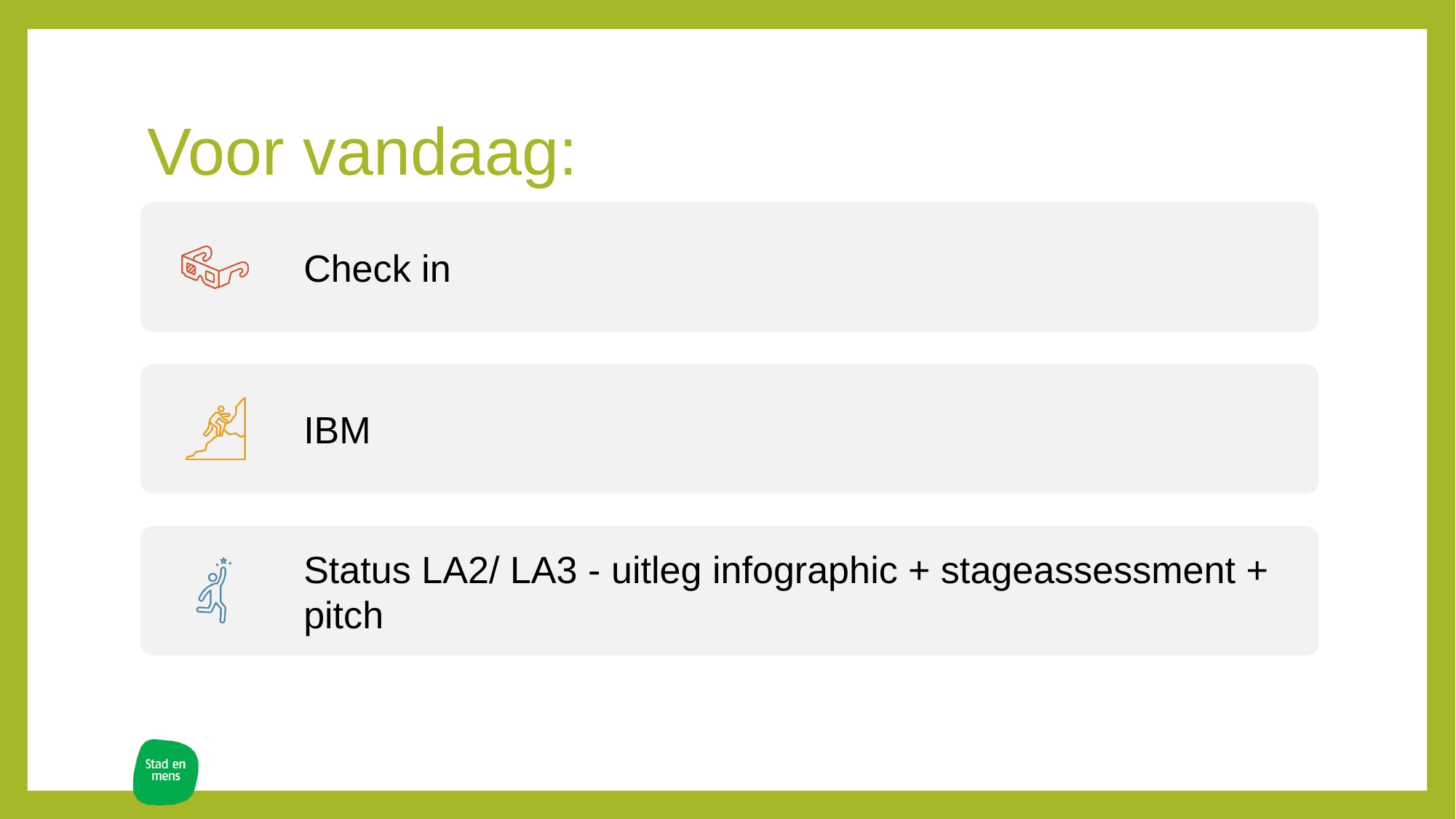

# Voor vandaag:
Check in
IBM
Status LA2/ LA3 - uitleg infographic + stageassessment + pitch